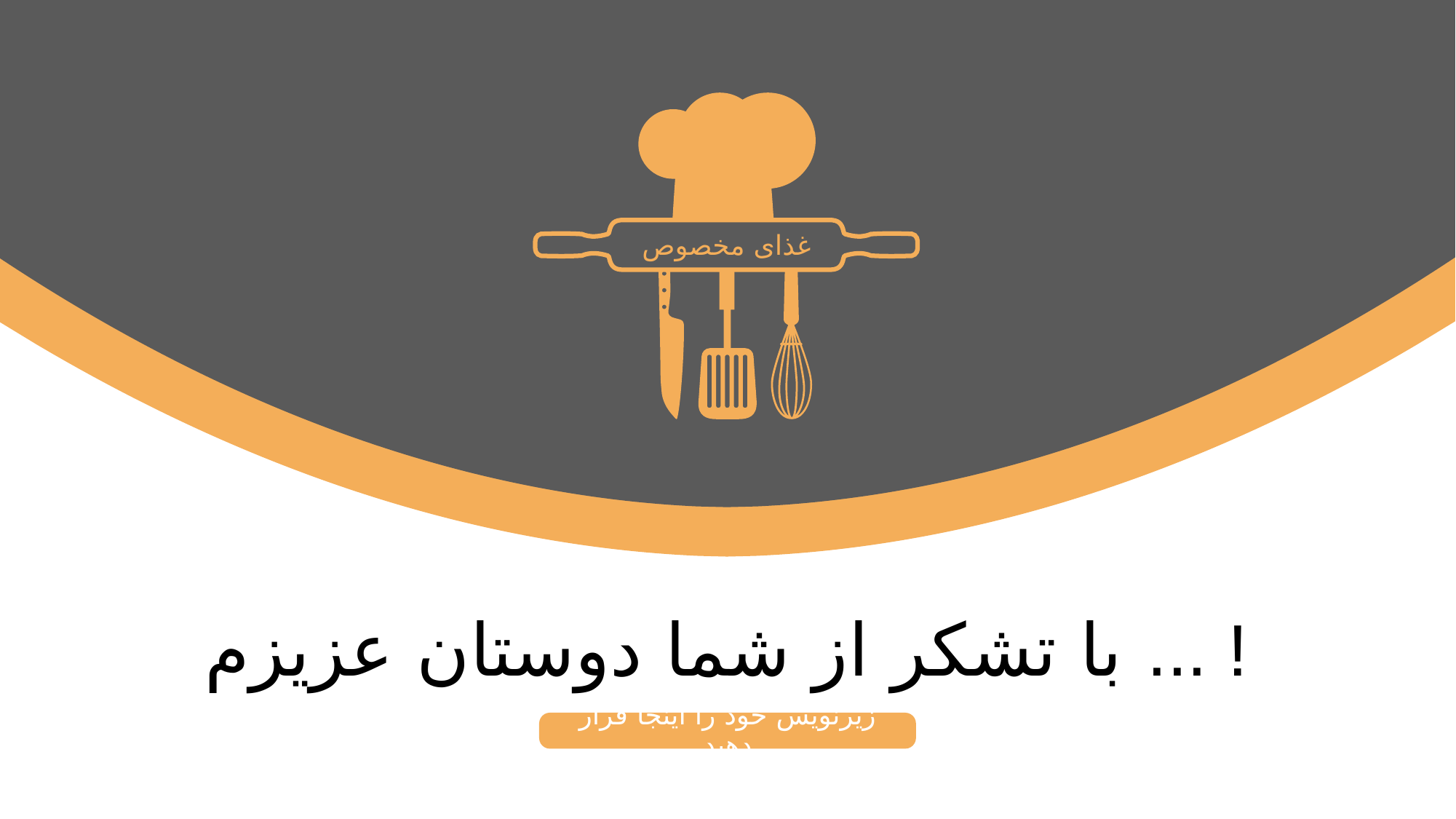

غذای مخصوص
با تشکر از شما دوستان عزیزم ... !
زیرنویس خود را اینجا قرار دهید